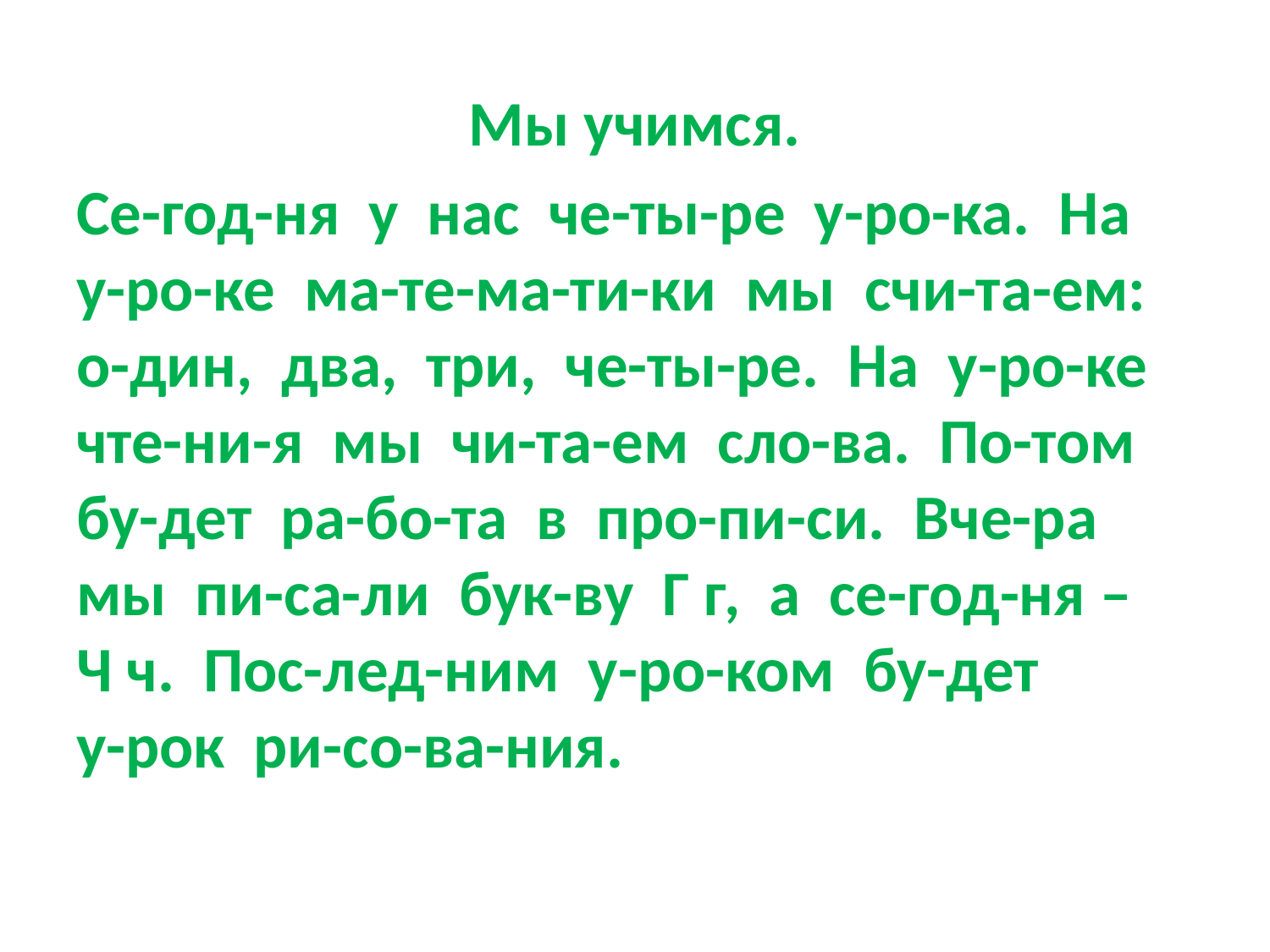

#
Мы учимся.
Се-год-ня  у  нас  че-ты-ре  у-ро-ка.  На  у-ро-ке  ма-те-ма-ти-ки  мы  счи-та-ем: о-дин,  два,  три,  че-ты-ре.  На  у-ро-ке чте-ни-я  мы  чи-та-ем  сло-ва.  По-том бу-дет  ра-бо-та  в  про-пи-си.  Вче-ра мы  пи-са-ли  бук-ву  Г г,  а  се-год-ня –  Ч ч.  Пос-лед-ним  у-ро-ком  бу-дет        у-рок  ри-со-ва-ния.